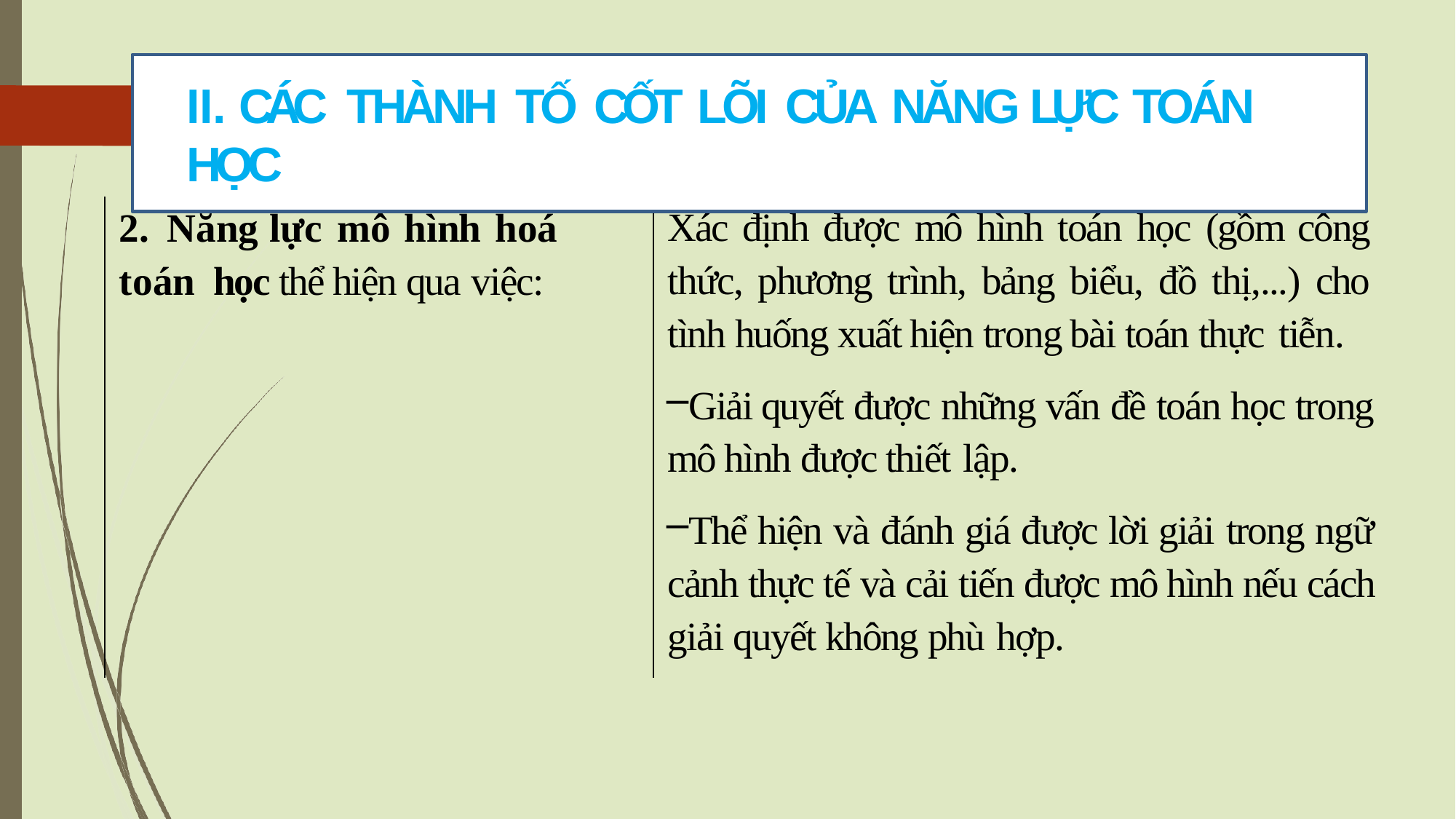

# II. CÁC  THÀNH  TỐ  CỐT  LÕI  CỦA  NĂNG LỰC  TOÁN  HỌC
Xác định được mô hình toán học (gồm công  thức, phương trình, bảng biểu, đồ thị,...) cho  tình huống xuất hiện trong bài toán thực tiễn.
Giải quyết được những vấn đề toán học trong  mô hình được thiết lập.
Thể hiện và đánh giá được lời giải trong ngữ  cảnh thực tế và cải tiến được mô hình nếu cách  giải quyết không phù hợp.
2.	Năng	lực	mô	hình	hoá	toán  học thể hiện qua việc: